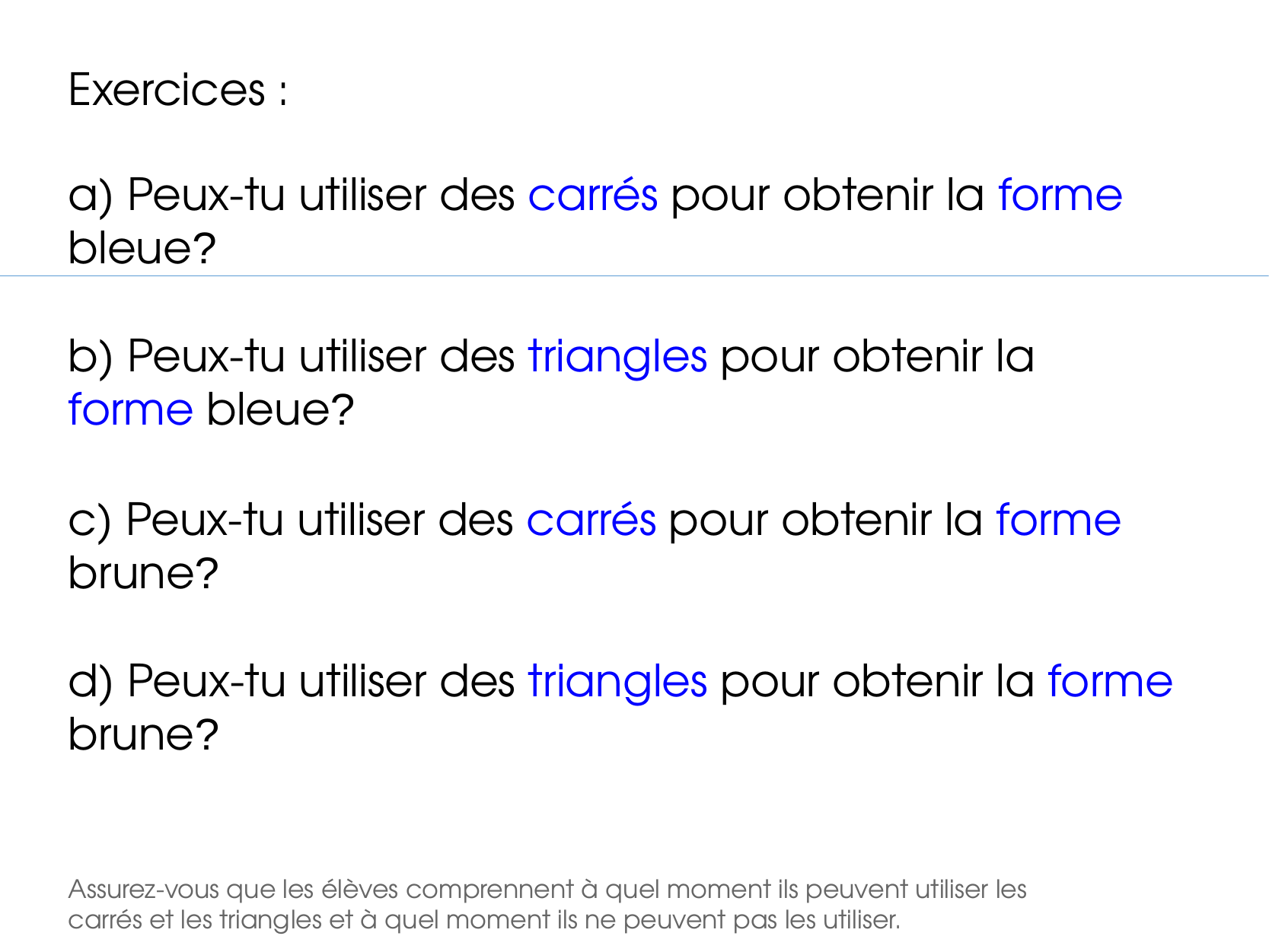

Exercices :
a) Peux-tu utiliser des carrés pour obtenir la forme bleue?
b) Peux-tu utiliser des triangles pour obtenir la forme bleue?
c) Peux-tu utiliser des carrés pour obtenir la forme brune?
d) Peux-tu utiliser des triangles pour obtenir la forme brune?
Assurez-vous que les élèves comprennent à quel moment ils peuvent utiliser les carrés et les triangles et à quel moment ils ne peuvent pas les utiliser.